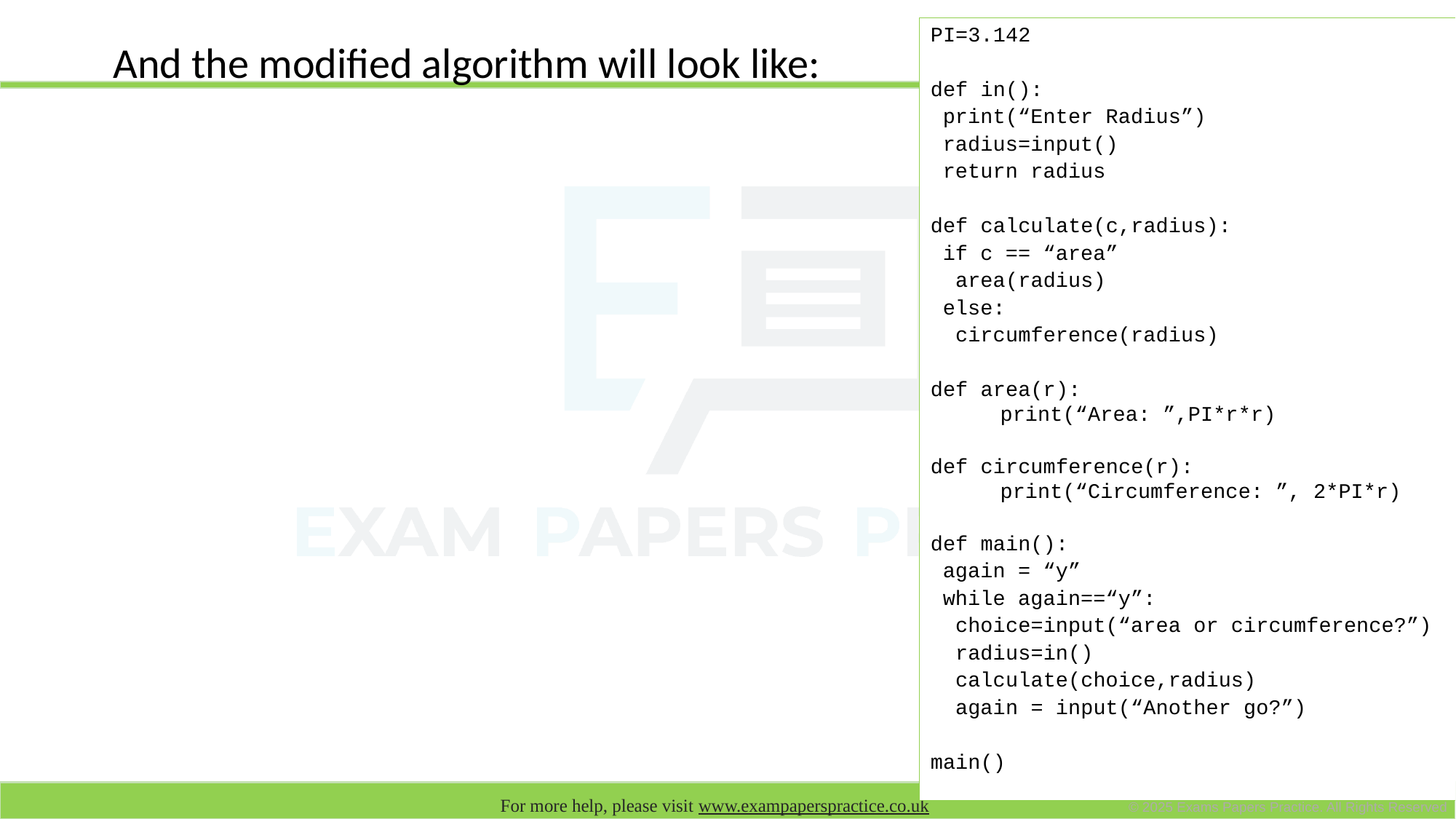

PI=3.142

def in():
 print(“Enter Radius”)
 radius=input()
 return radius

def calculate(c,radius):
 if c == “area”
  area(radius)
 else:
  circumference(radius)

def area(r):
print(“Area: ”,PI*r*r)

def circumference(r):
print(“Circumference: ”, 2*PI*r)

def main():
 again = “y”
 while again==“y”:
  choice=input(“area or circumference?”)
  radius=in()
  calculate(choice,radius)
  again = input(“Another go?”)

main()

And the modified algorithm will look like: